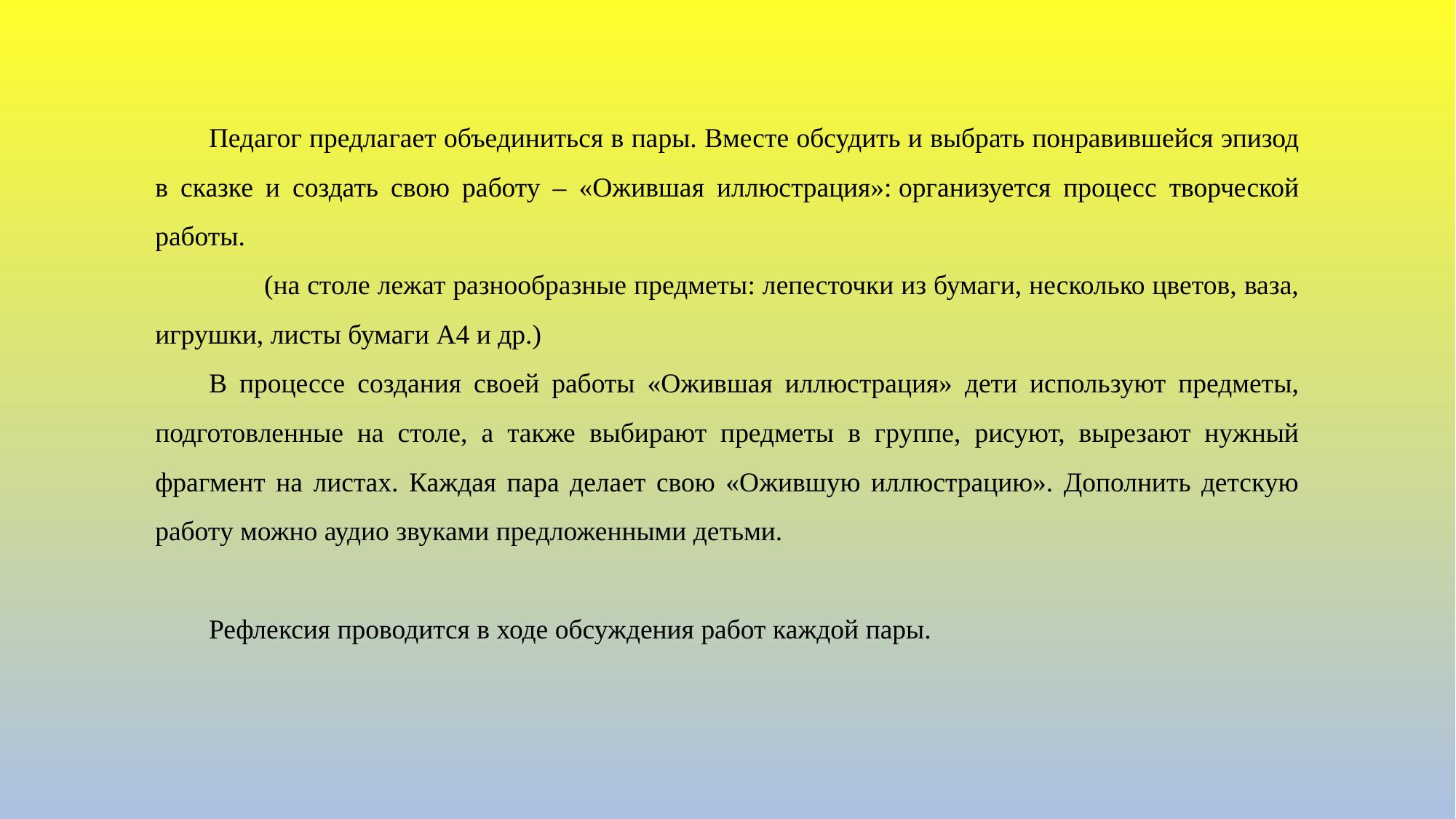

Педагог предлагает объединиться в пары. Вместе обсудить и выбрать понравившейся эпизод в сказке и создать свою работу – «Ожившая иллюстрация»: организуется процесс творческой работы.
        (на столе лежат разнообразные предметы: лепесточки из бумаги, несколько цветов, ваза, игрушки, листы бумаги А4 и др.)
В процессе создания своей работы «Ожившая иллюстрация» дети используют предметы, подготовленные на столе, а также выбирают предметы в группе, рисуют, вырезают нужный фрагмент на листах. Каждая пара делает свою «Ожившую иллюстрацию». Дополнить детскую работу можно аудио звуками предложенными детьми.

Рефлексия проводится в ходе обсуждения работ каждой пары.